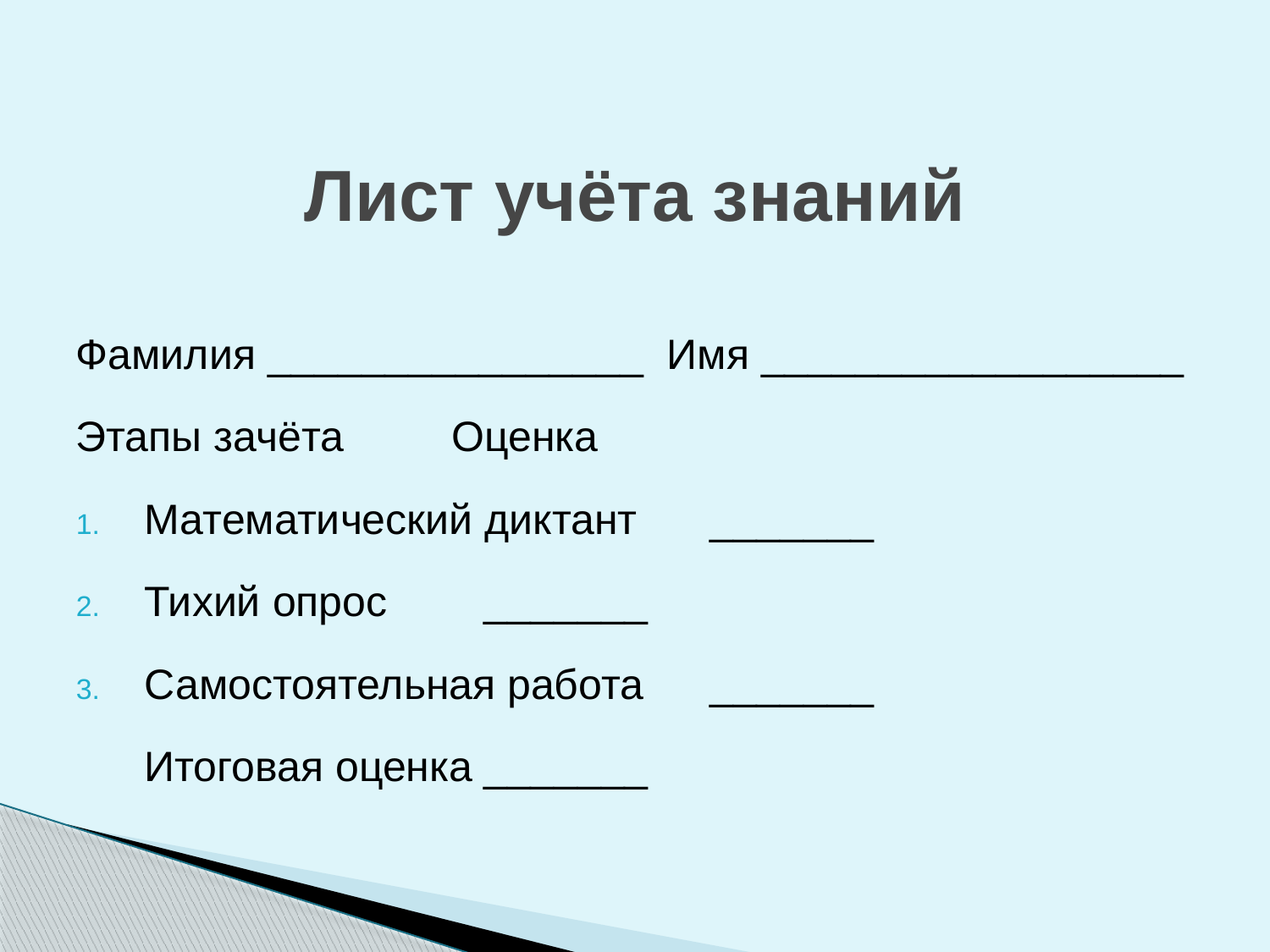

# Лист учёта знаний

Фамилия ________________  Имя __________________
Этапы зачёта				Оценка
Математический диктант		_______
Тихий опрос				_______
Самостоятельная работа		_______
	Итоговая оценка			_______